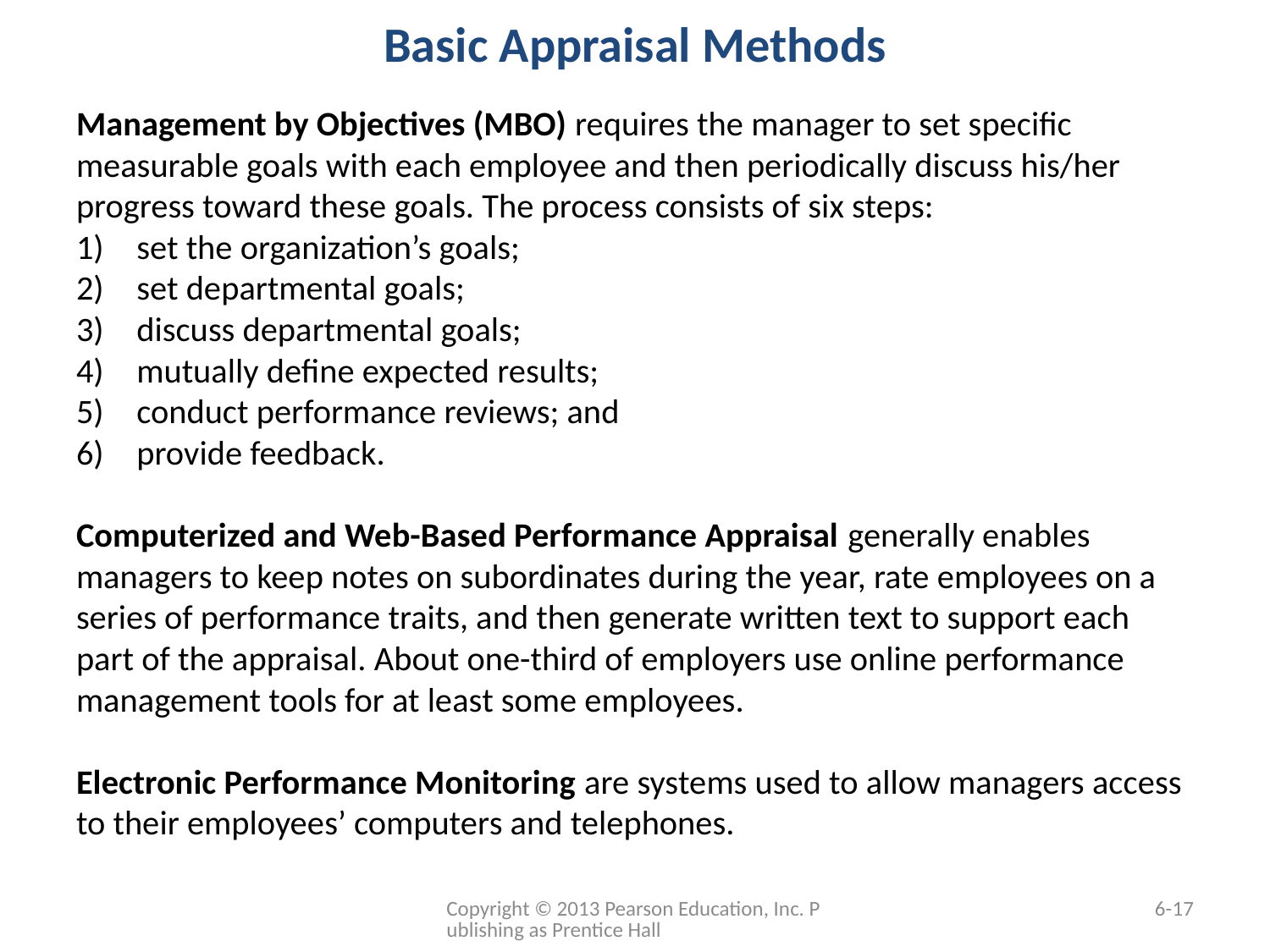

# Basic Appraisal Methods
Management by Objectives (MBO) requires the manager to set specific measurable goals with each employee and then periodically discuss his/her progress toward these goals. The process consists of six steps:
set the organization’s goals;
set departmental goals;
discuss departmental goals;
mutually define expected results;
conduct performance reviews; and
provide feedback.

Computerized and Web-Based Performance Appraisal generally enables managers to keep notes on subordinates during the year, rate employees on a series of performance traits, and then generate written text to support each part of the appraisal. About one-third of employers use online performance management tools for at least some employees.

Electronic Performance Monitoring are systems used to allow managers access to their employees’ computers and telephones.

Copyright © 2013 Pearson Education, Inc. Publishing as Prentice Hall
6-17